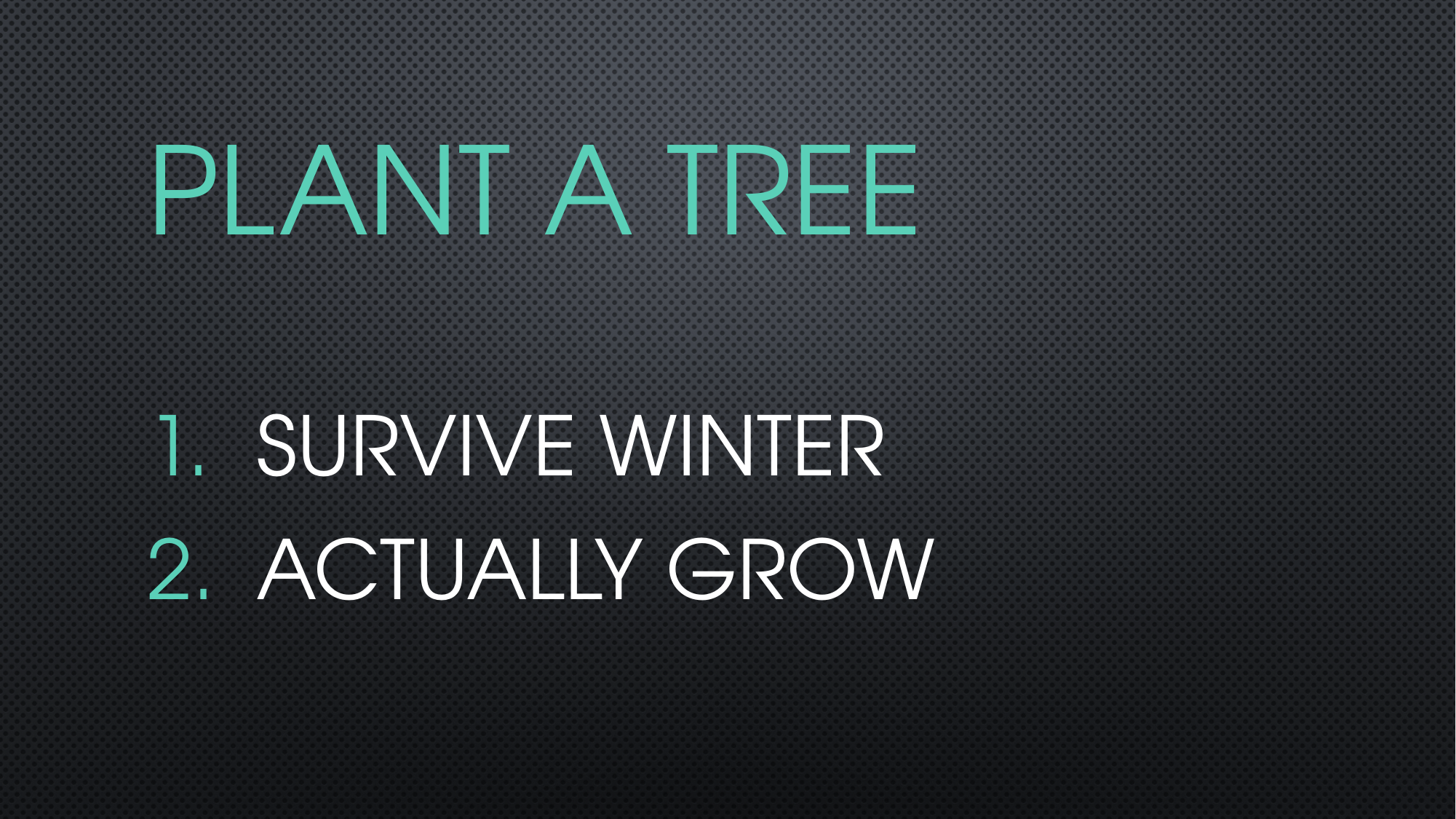

# Plant a tree
Survive winter
Actually grow